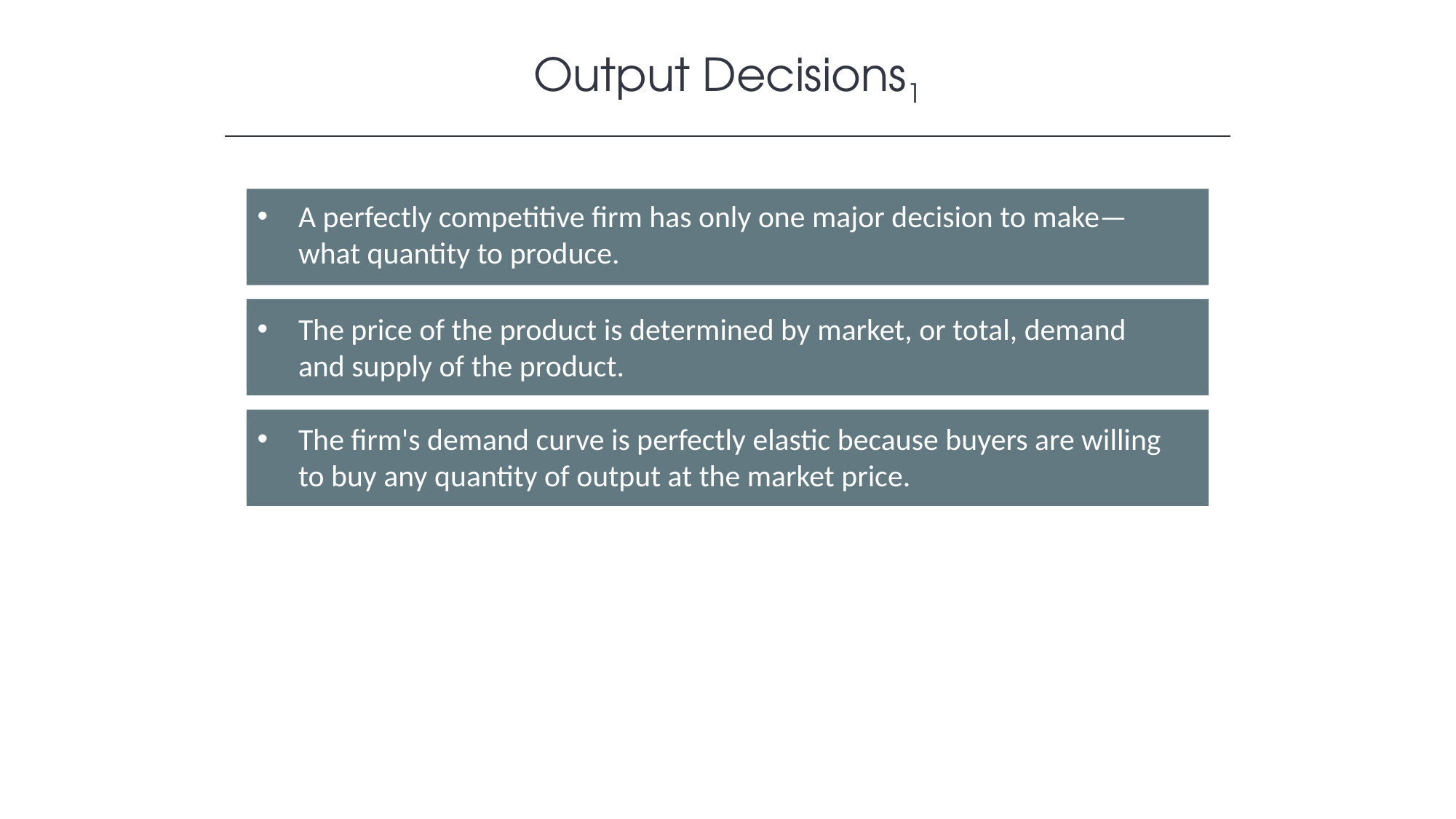

Output Decisions1

A perfectly competitive firm has only one major decision to make—what quantity to produce.

The price of the product is determined by market, or total, demand and supply of the product.

The firm's demand curve is perfectly elastic because buyers are willing to buy any quantity of output at the market price.